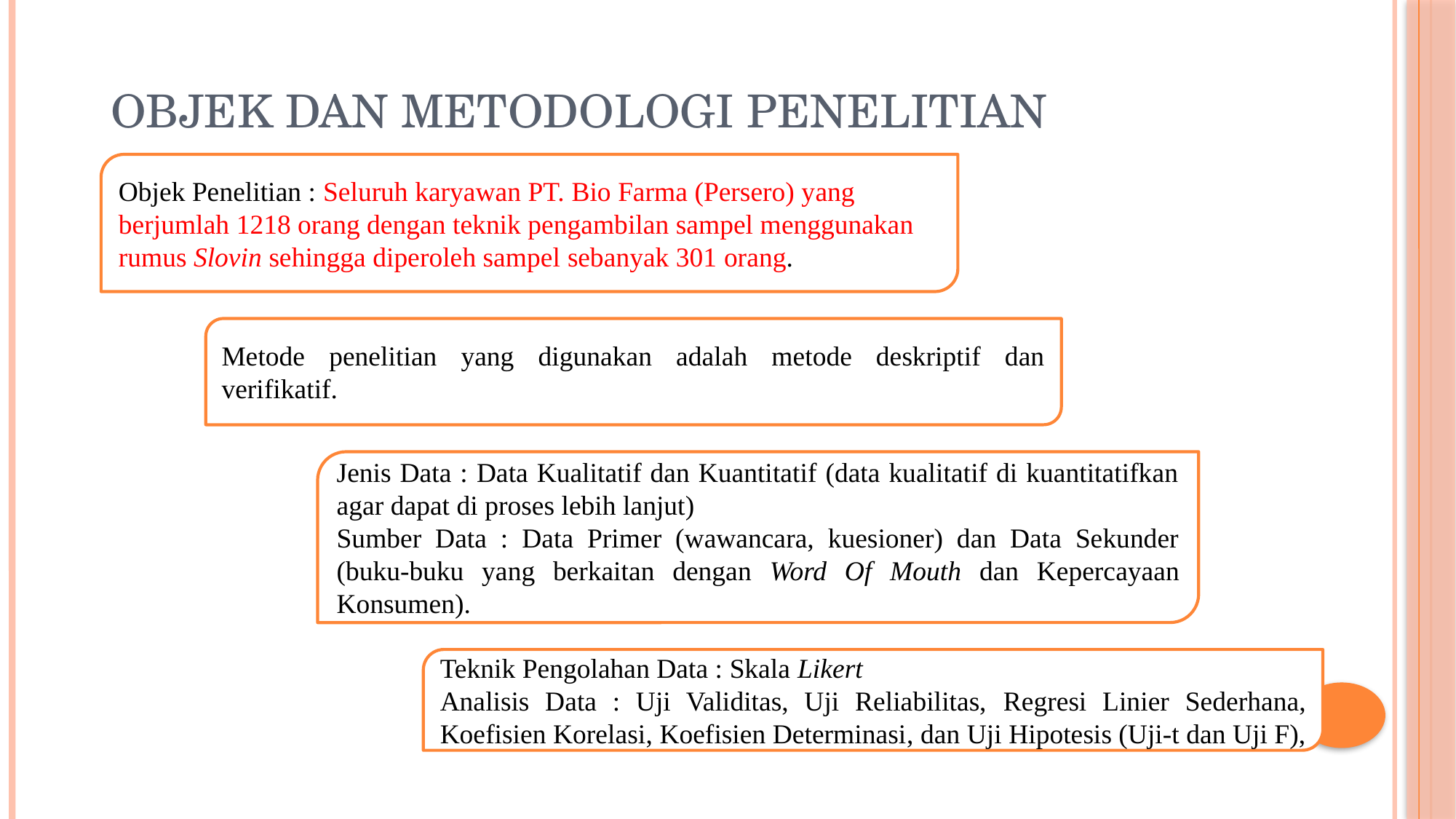

# Objek dan Metodologi Penelitian
Objek Penelitian : Seluruh karyawan PT. Bio Farma (Persero) yang berjumlah 1218 orang dengan teknik pengambilan sampel menggunakan rumus Slovin sehingga diperoleh sampel sebanyak 301 orang.

Metode penelitian yang digunakan adalah metode deskriptif dan verifikatif.

Jenis Data : Data Kualitatif dan Kuantitatif (data kualitatif di kuantitatifkan agar dapat di proses lebih lanjut)
Sumber Data : Data Primer (wawancara, kuesioner) dan Data Sekunder (buku-buku yang berkaitan dengan Word Of Mouth dan Kepercayaan Konsumen).

Teknik Pengolahan Data : Skala Likert
Analisis Data : Uji Validitas, Uji Reliabilitas, Regresi Linier Sederhana, Koefisien Korelasi, Koefisien Determinasi, dan Uji Hipotesis (Uji-t dan Uji F),